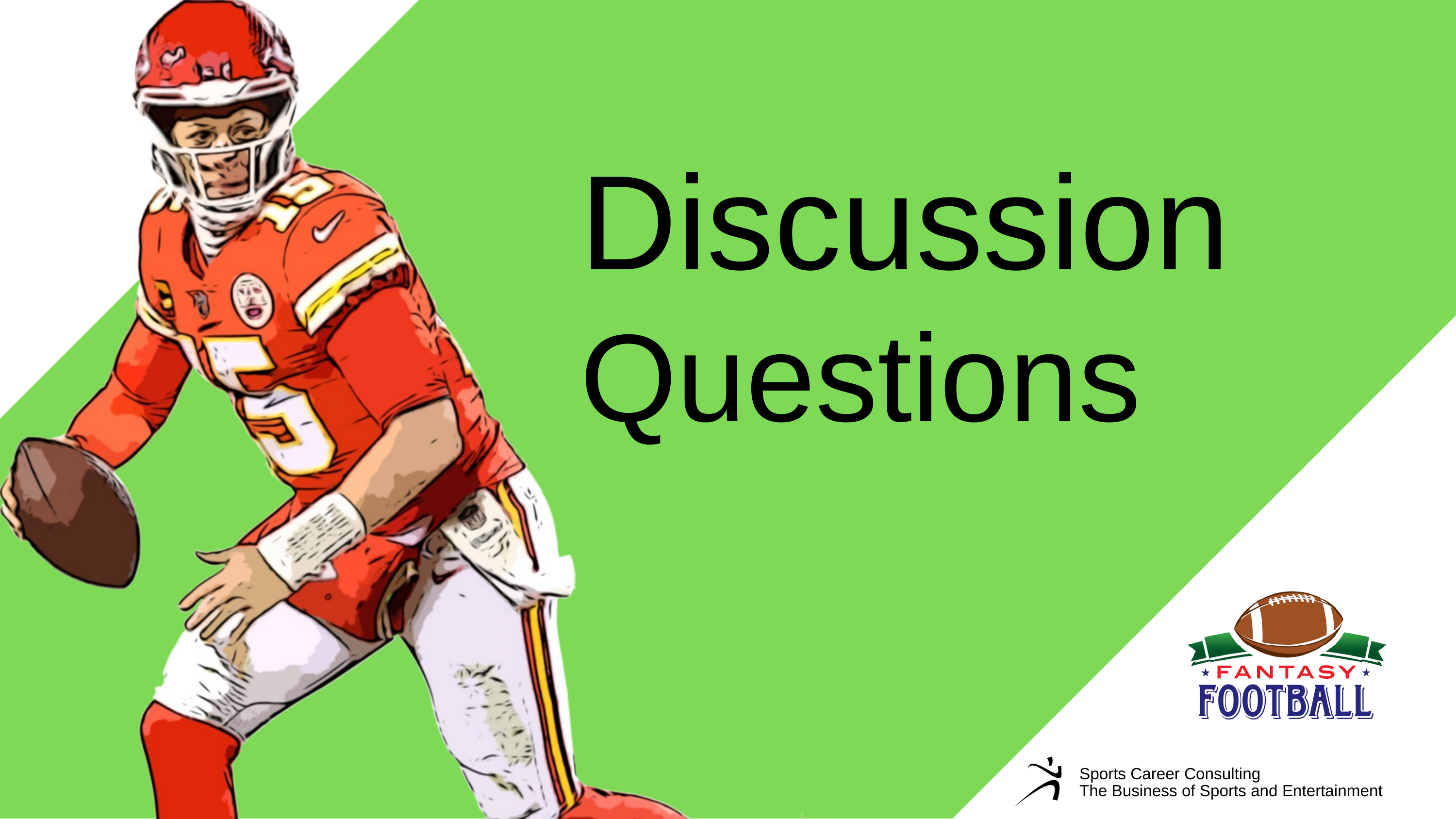

Discussion
Questions

Sports Career Consulting
The Business of Sports and Entertainment